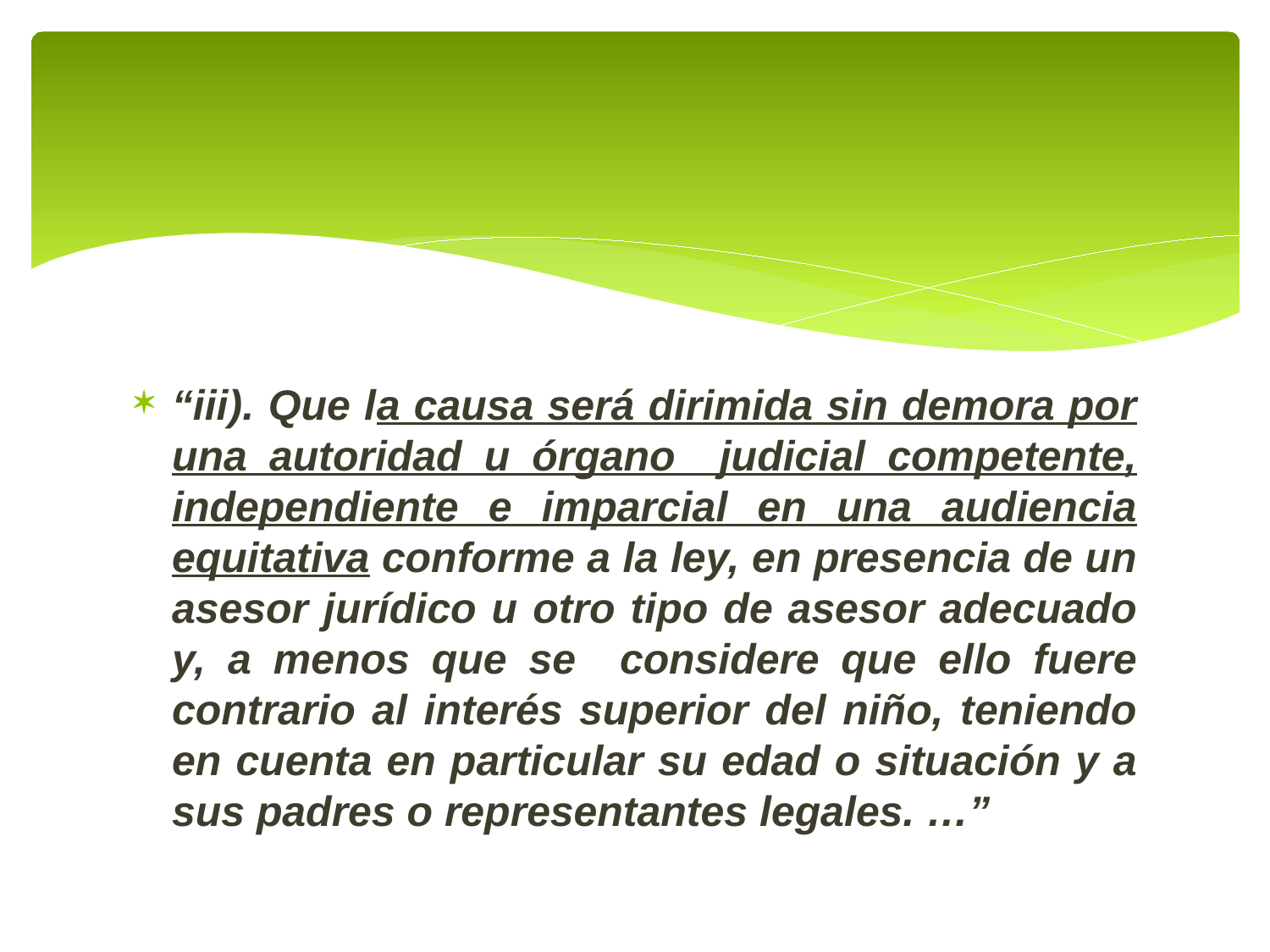

#
“iii). Que la causa será dirimida sin demora por una autoridad u órgano  judicial competente, independiente e imparcial en una audiencia equitativa conforme a la ley, en presencia de un asesor jurídico u otro tipo de asesor adecuado y, a menos que se  considere que ello fuere contrario al interés superior del niño, teniendo en cuenta en particular su edad o situación y a sus padres o representantes legales. …”